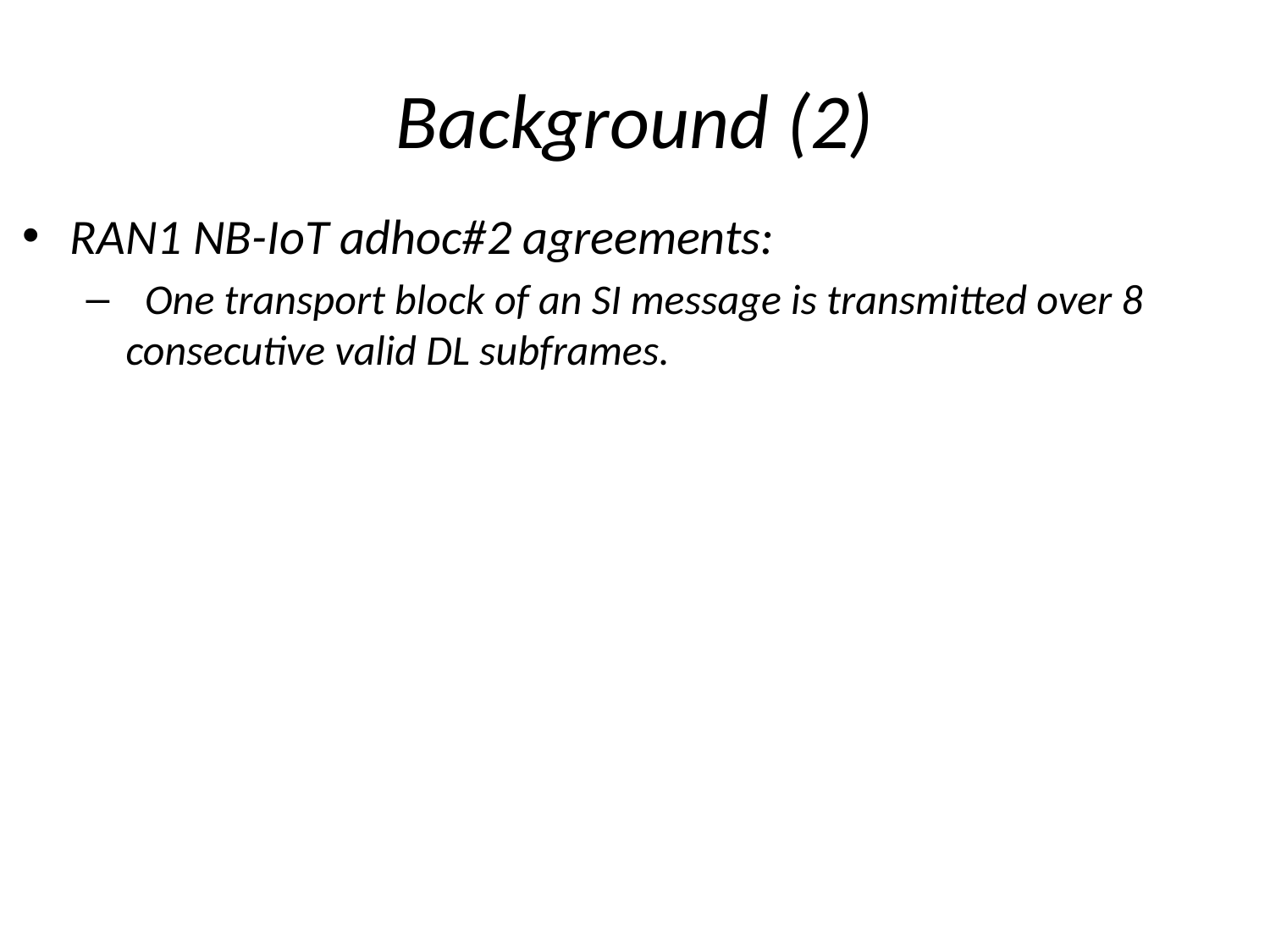

# Background (2)
RAN1 NB-IoT adhoc#2 agreements:
  One transport block of an SI message is transmitted over 8 consecutive valid DL subframes.